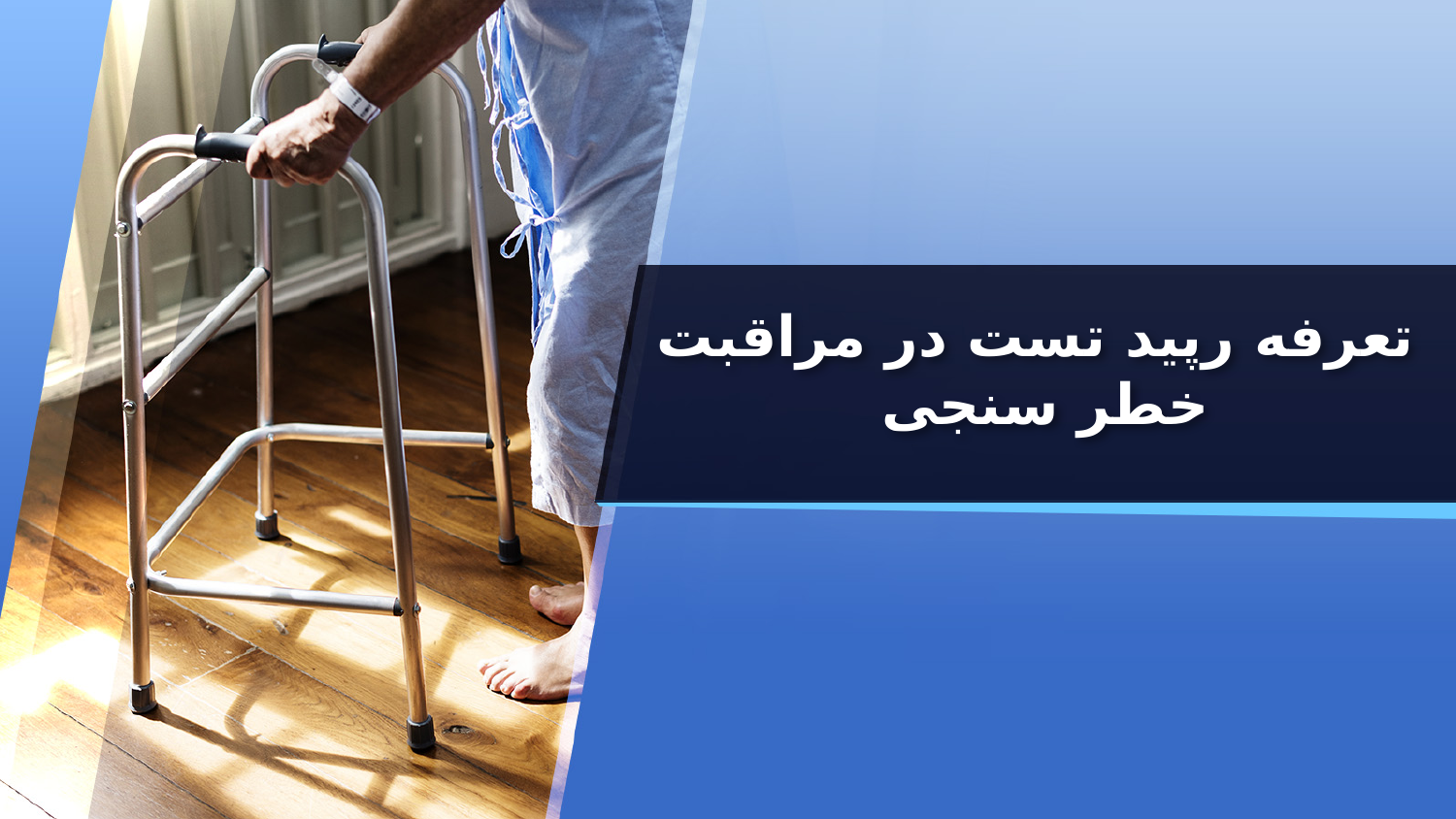

# تعرفه رپید تست در مراقبت خطر سنجی